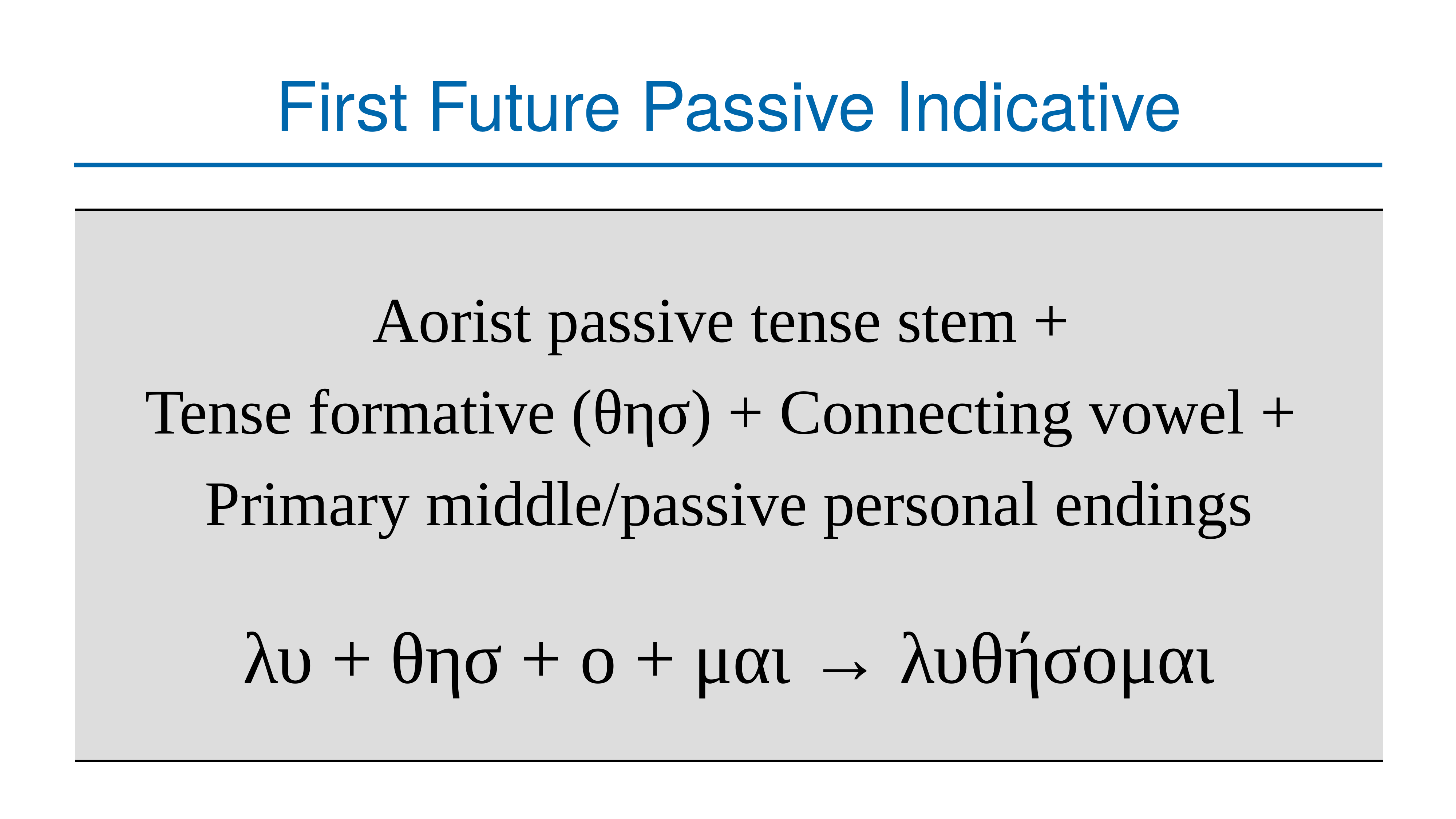

# First Future Passive Indicative
| Aorist passive tense stem + Tense formative (θησ) + Connecting vowel + Primary middle/passive personal endings λυ + θησ + ο + μαι → λυθήσομαι |
| --- |